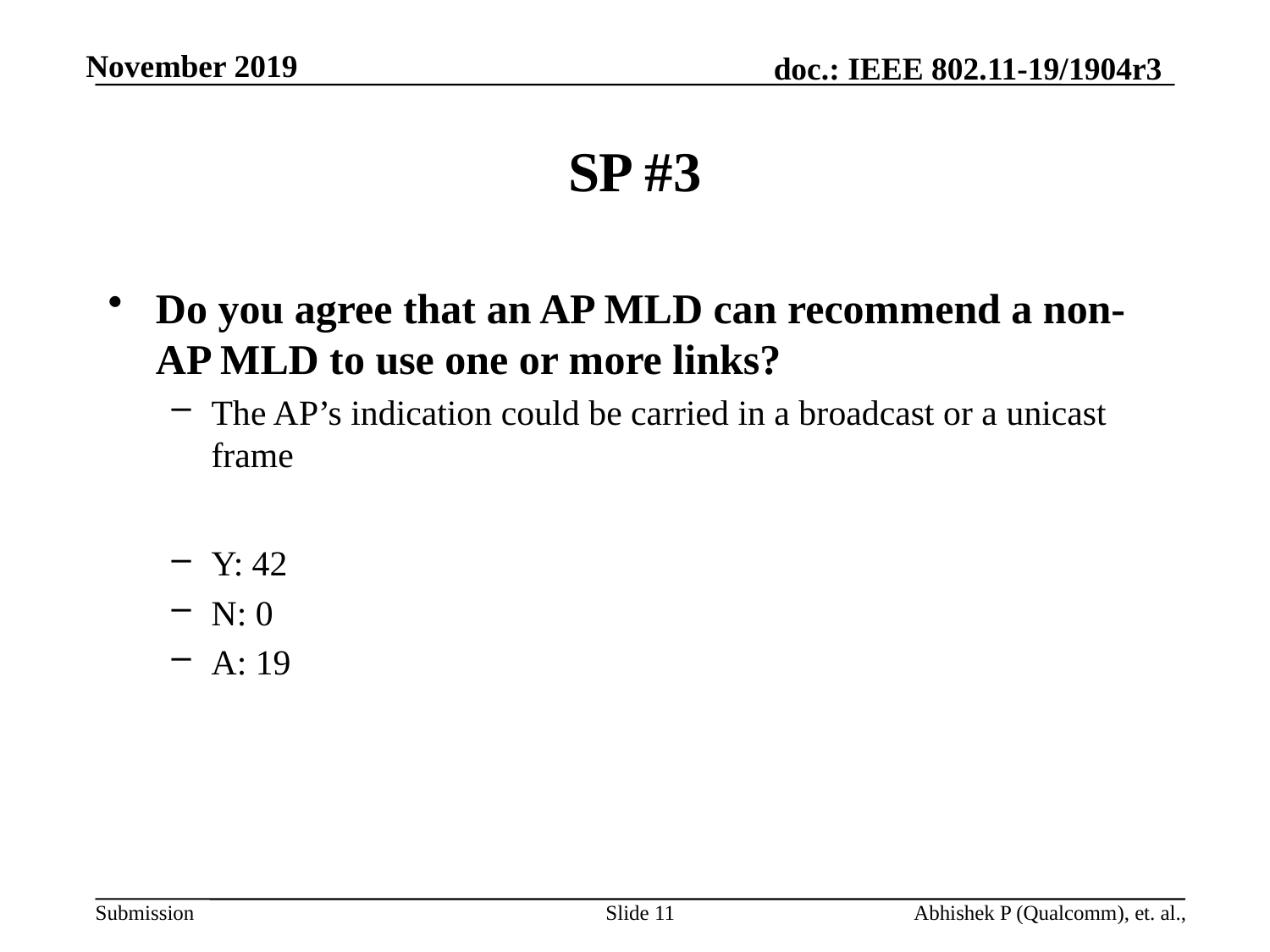

# SP #3
Do you agree that an AP MLD can recommend a non-AP MLD to use one or more links?
The AP’s indication could be carried in a broadcast or a unicast frame

Y: 42
N: 0
A: 19

Slide 11
Abhishek P (Qualcomm), et. al.,